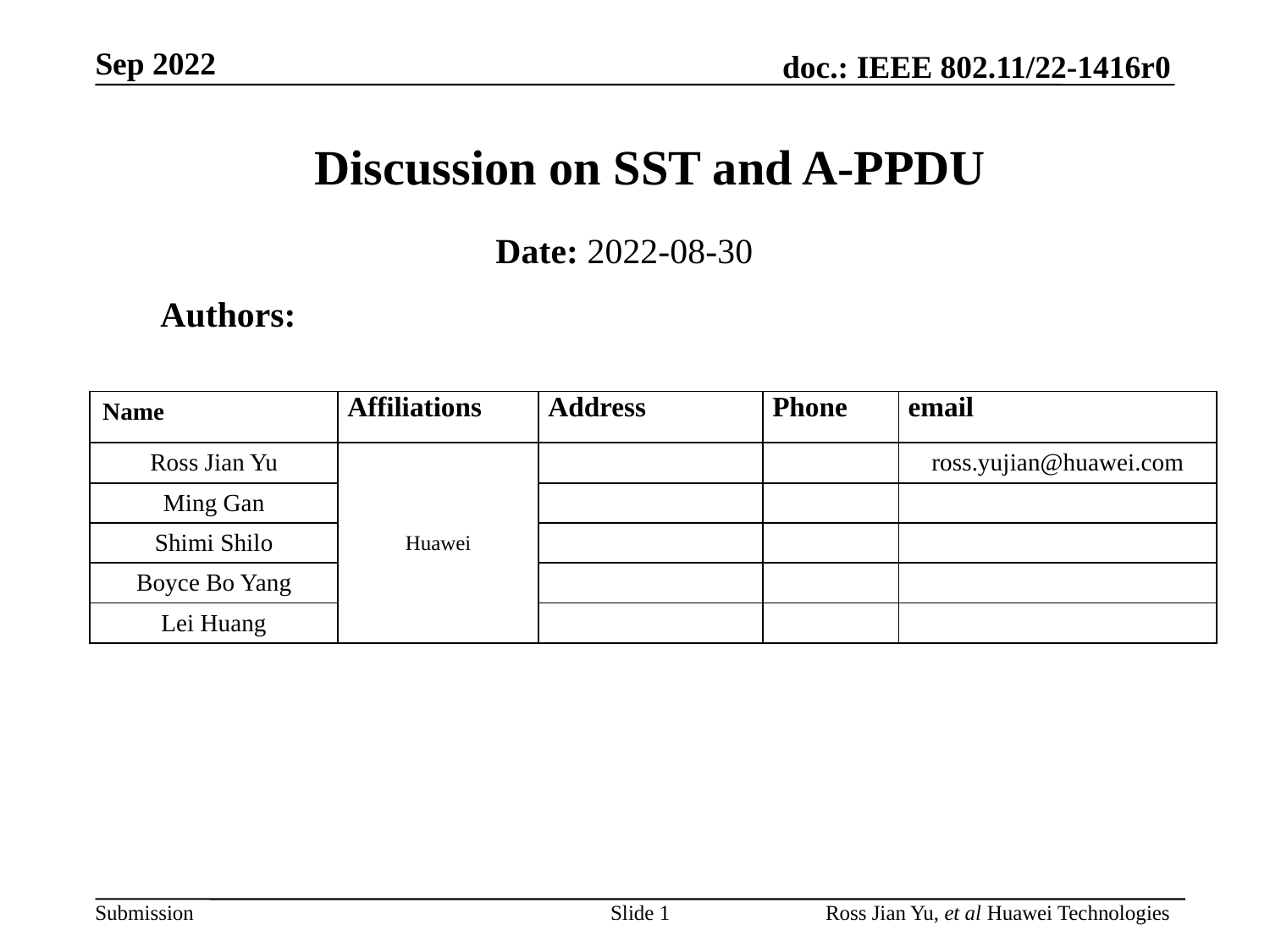

# Discussion on SST and A-PPDU
Date: 2022-08-30
Authors:
| Name | Affiliations | Address | Phone | email |
| --- | --- | --- | --- | --- |
| Ross Jian Yu | Huawei |  |  | ross.yujian@huawei.com |
| Ming Gan |  |  |  |  |
| Shimi Shilo |  |  |  |  |
| Boyce Bo Yang |  |  |  |  |
| Lei Huang |  |  |  |  |
Slide 1